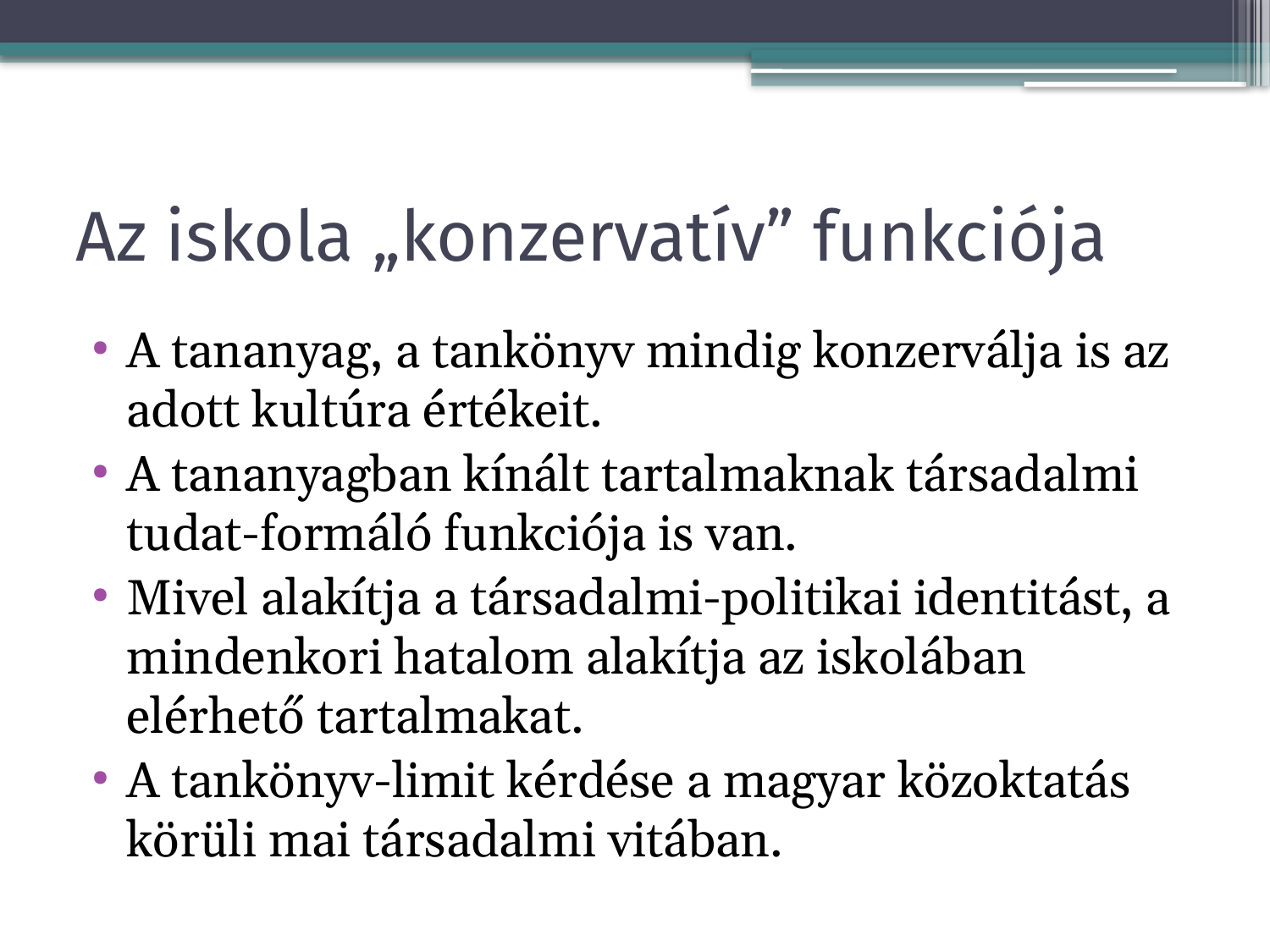

# Az iskola „konzervatív” funkciója
A tananyag, a tankönyv mindig konzerválja is az adott kultúra értékeit.
A tananyagban kínált tartalmaknak társadalmi tudat-formáló funkciója is van.
Mivel alakítja a társadalmi-politikai identitást, a mindenkori hatalom alakítja az iskolában elérhető tartalmakat.
A tankönyv-limit kérdése a magyar közoktatás körüli mai társadalmi vitában.